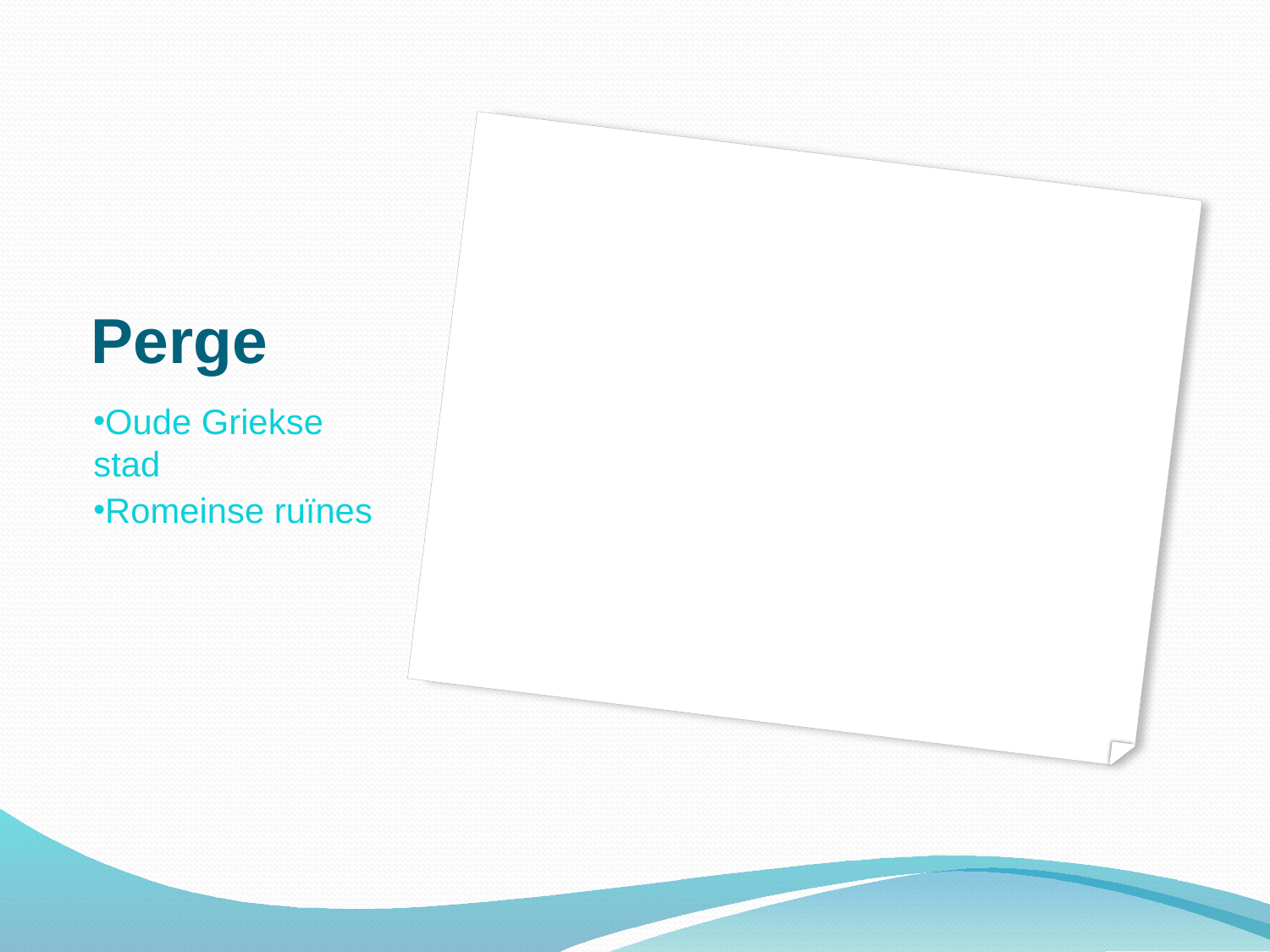

# Perge

Oude Griekse stad
Romeinse ruïnes